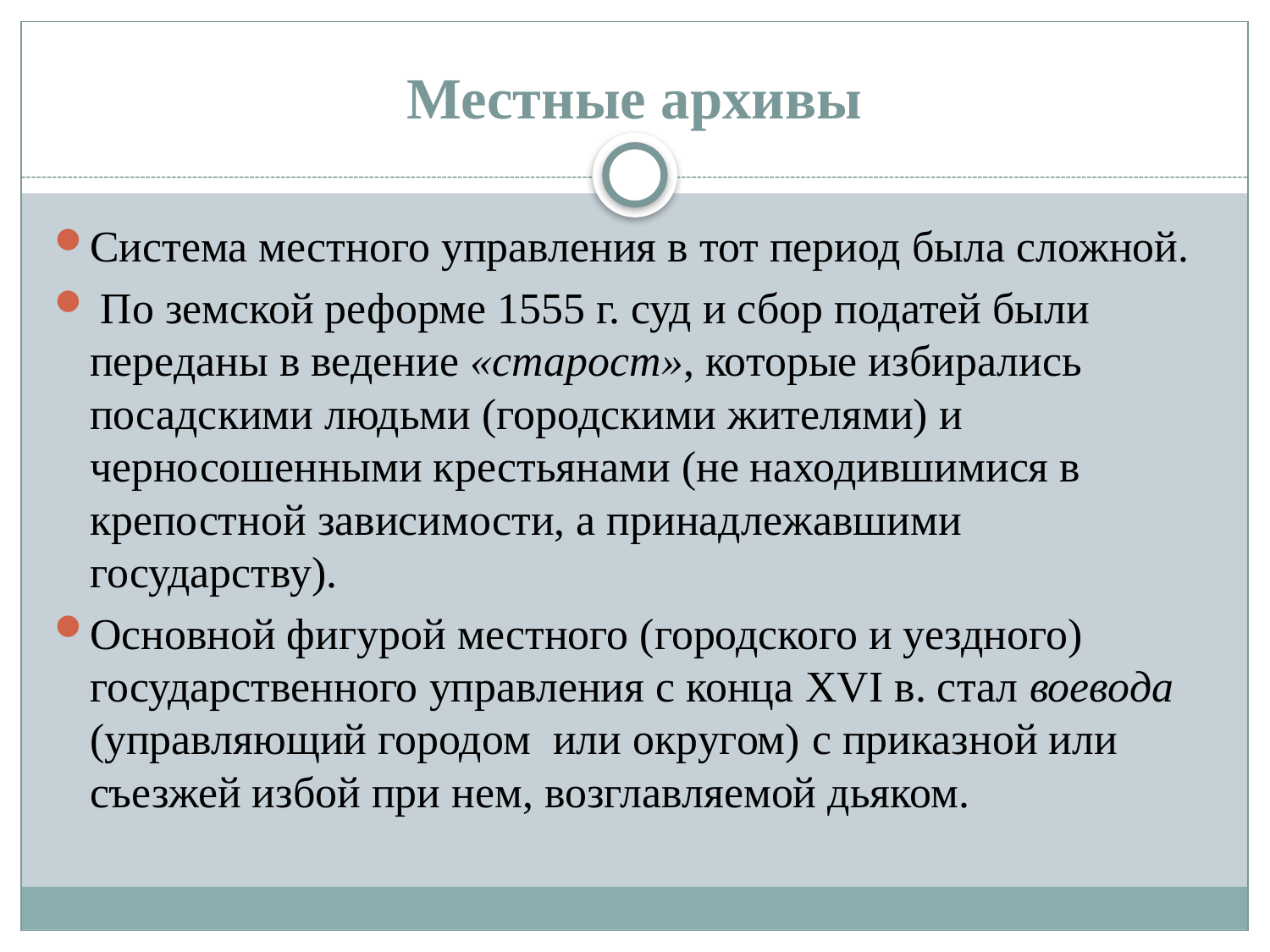

# Местные архивы
Система местного управления в тот период была сложной.
 По земской реформе 1555 г. суд и сбор податей были переданы в ведение «старост», которые избирались посадскими людьми (городскими жителями) и черносошенными крестьянами (не находившимися в крепостной зависимости, а принадлежавшими государству).
Основной фигурой местного (городского и уездного) государственного управления с конца XVI в. стал воевода (управляющий городом  или округом) с приказной или съезжей избой при нем, возглавляемой дьяком.